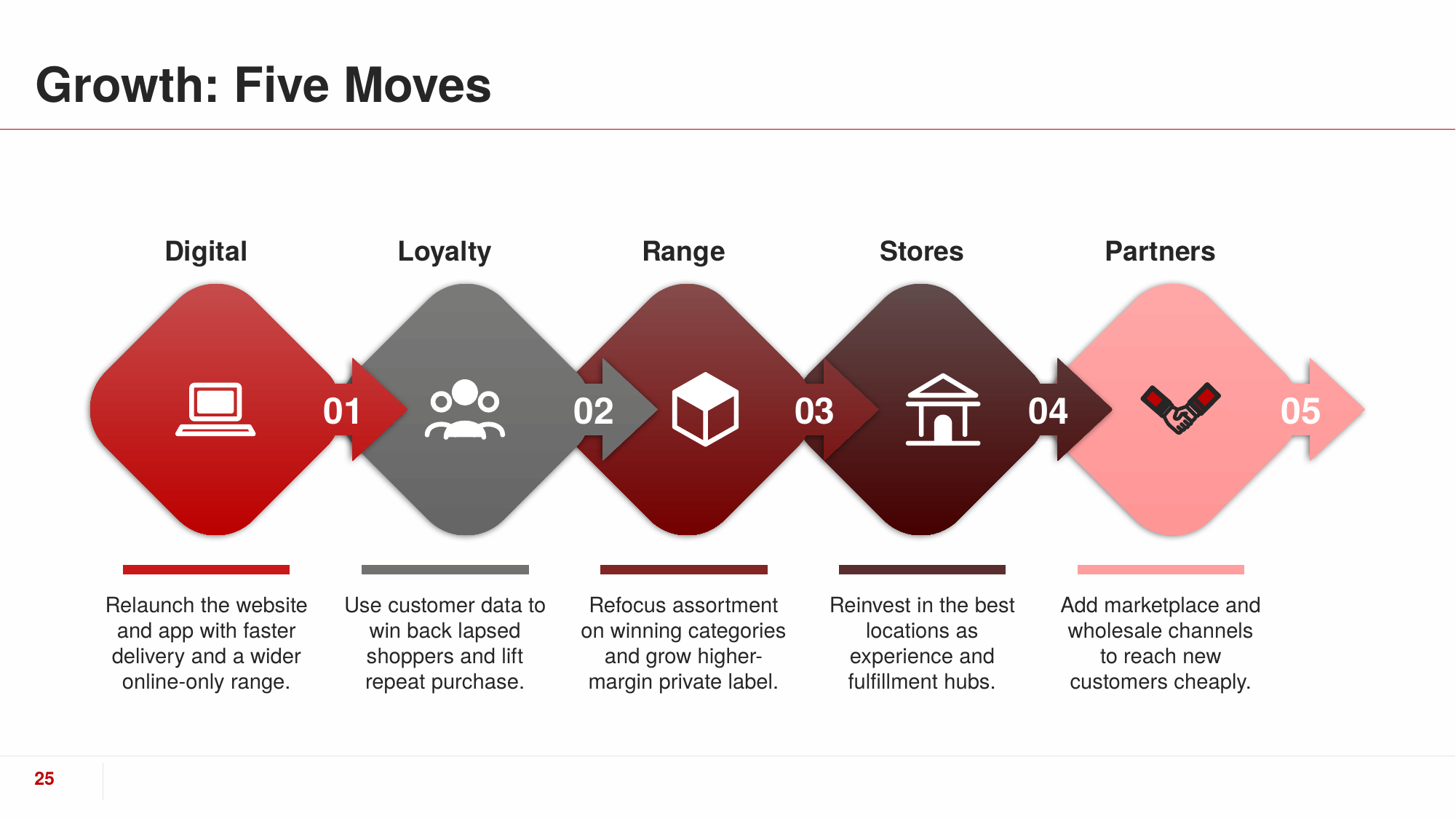

# Growth: Five Moves
Digital
Loyalty
Range
Stores
Partners
01
02
03
04
05

Relaunch the website and app with faster delivery and a wider online-only range.
Use customer data to win back lapsed shoppers and lift repeat purchase.
Refocus assortment on winning categories and grow higher-margin private label.
Reinvest in the best locations as experience and fulfillment hubs.
Add marketplace and wholesale channels to reach new customers cheaply.
25